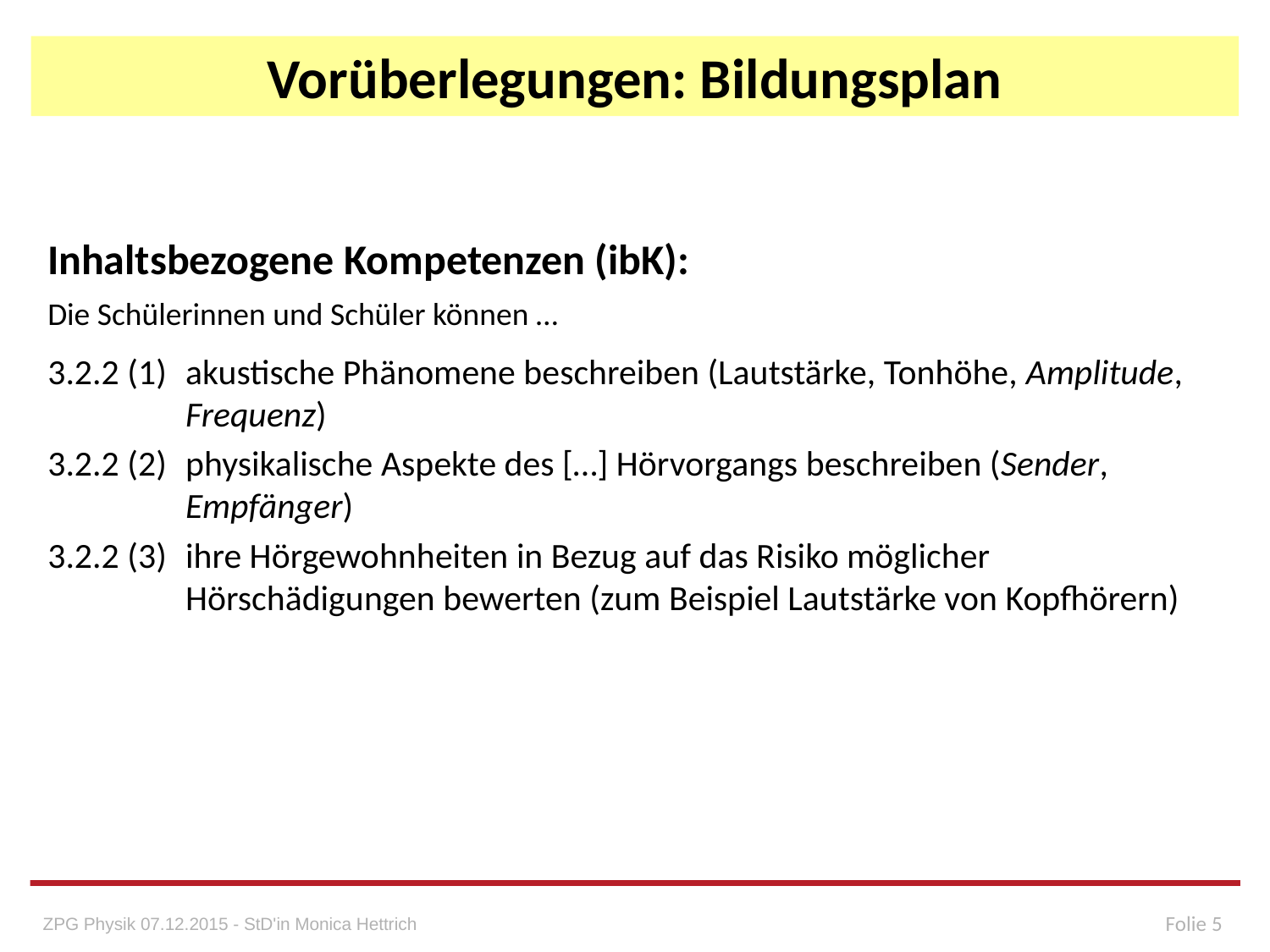

# Vorüberlegungen: Bildungsplan
Inhaltsbezogene Kompetenzen (ibK):
Die Schülerinnen und Schüler können …
3.2.2 (1) 	akustische Phänomene beschreiben (Lautstärke, Tonhöhe, Amplitude, Frequenz)
3.2.2 (2) 	physikalische Aspekte des […] Hörvorgangs beschreiben (Sender, Empfänger)
3.2.2 (3) 	ihre Hörgewohnheiten in Bezug auf das Risiko möglicher Hörschädigungen bewerten (zum Beispiel Lautstärke von Kopfhörern)
Folie 5
ZPG Physik 07.12.2015 - StD'in Monica Hettrich